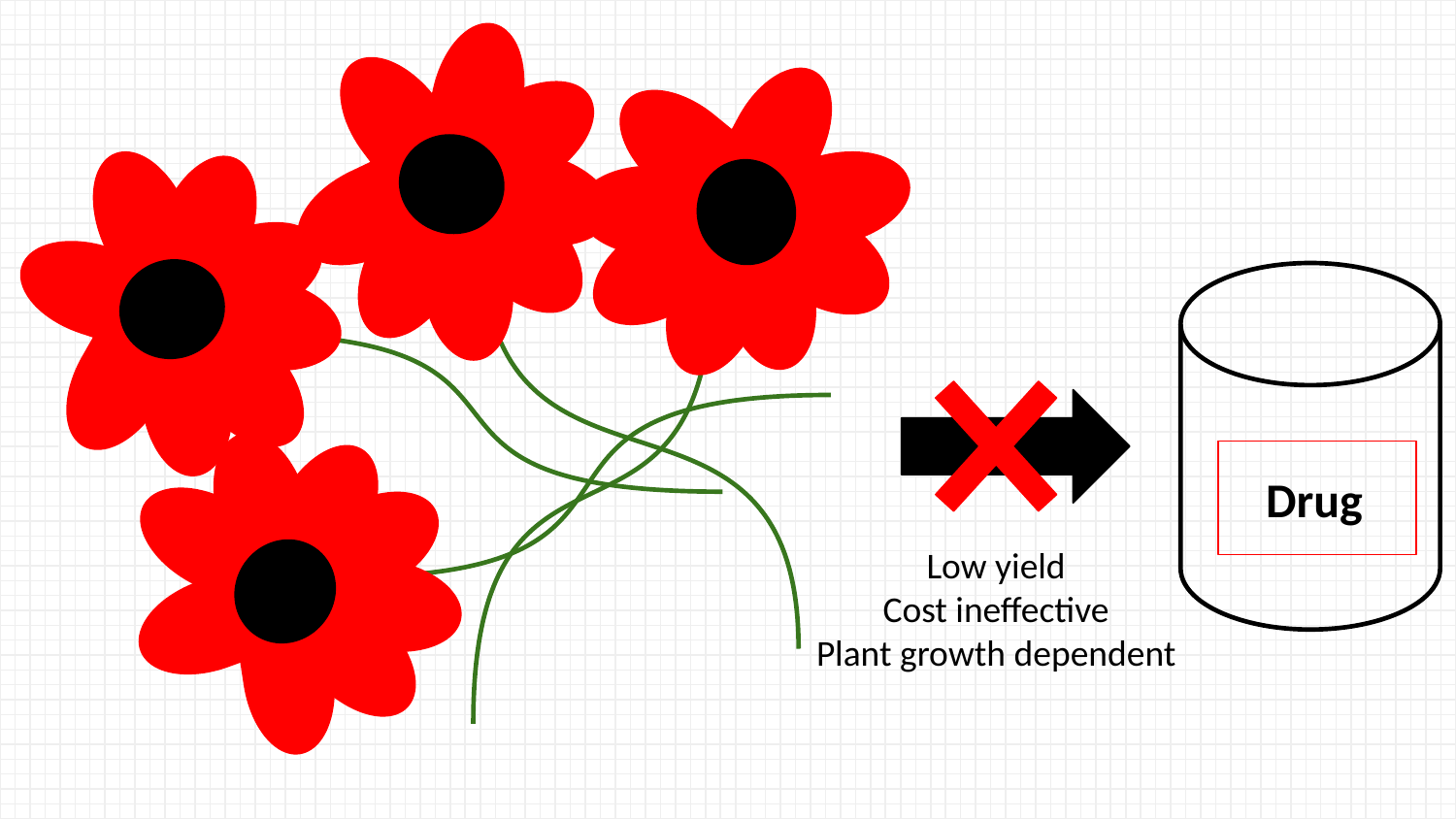

Drug

Low yield
Cost ineffective
Plant growth dependent